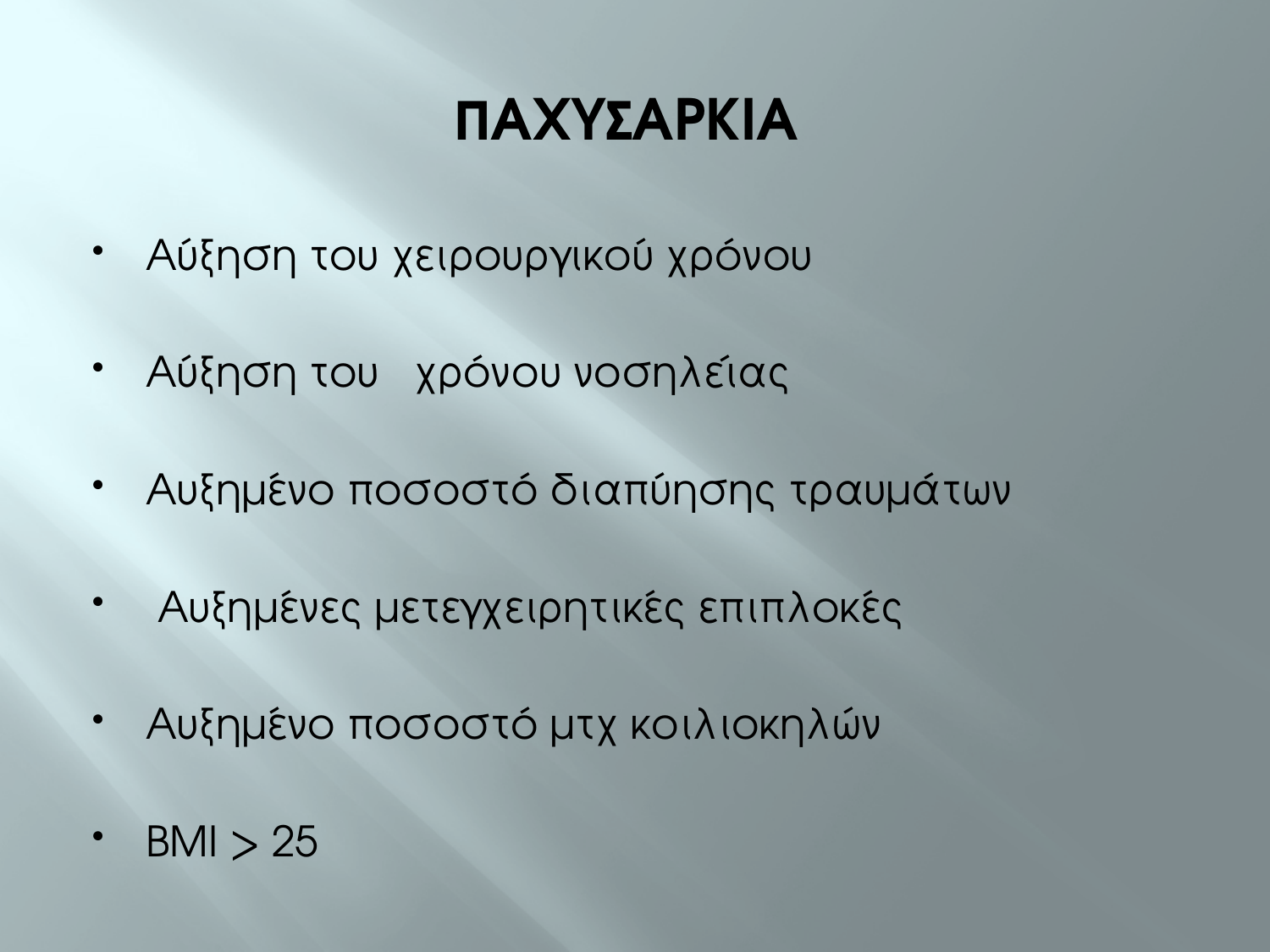

# ΠΑΧΥΣΑΡΚΙΑ
Αύξηση του χειρουργικού χρόνου

Αύξηση του   χρόνου νοσηλείας

Αυξημένο ποσοστό διαπύησης τραυμάτων

 Αυξημένες μετεγχειρητικές επιπλοκές

Αυξημένο ποσοστό μτχ κοιλιοκηλών

ΒΜΙ > 25